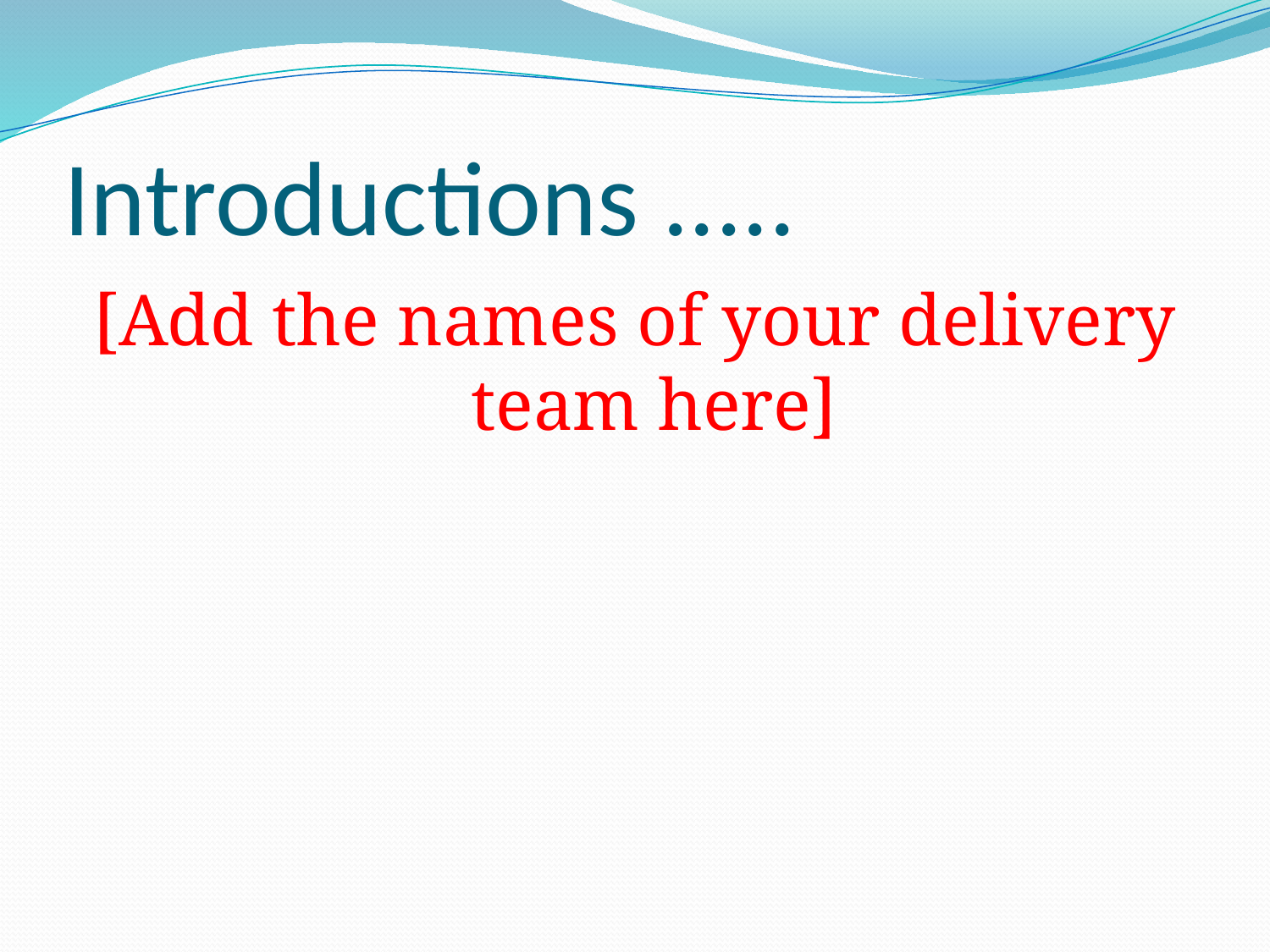

# Introductions .....
[Add the names of your delivery team here]